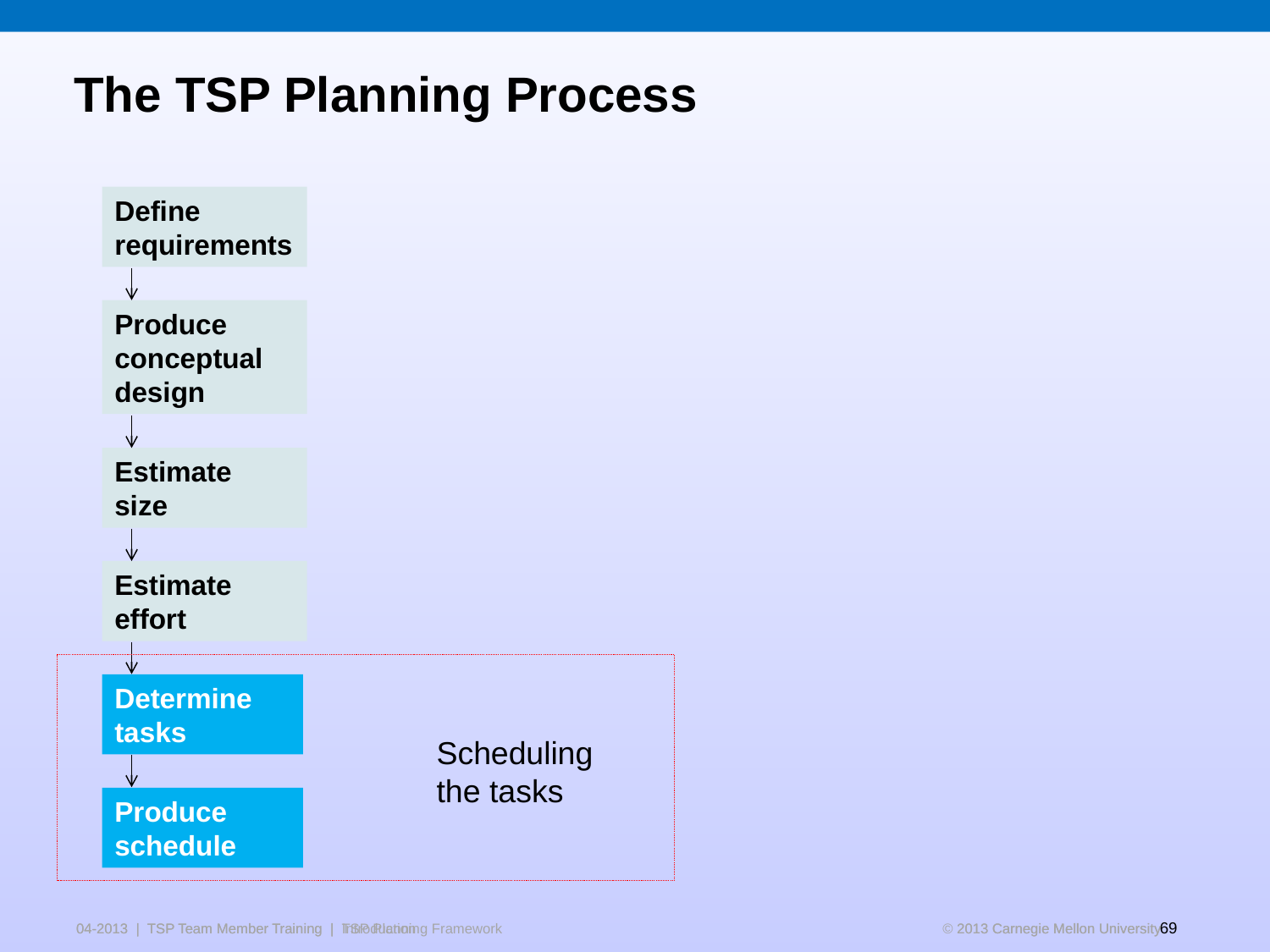

# The TSP Planning Process
Define
requirements
Produce
conceptual
design
Estimate
size
Estimate
effort

Determine
tasks
Scheduling
the tasks
Produce
schedule